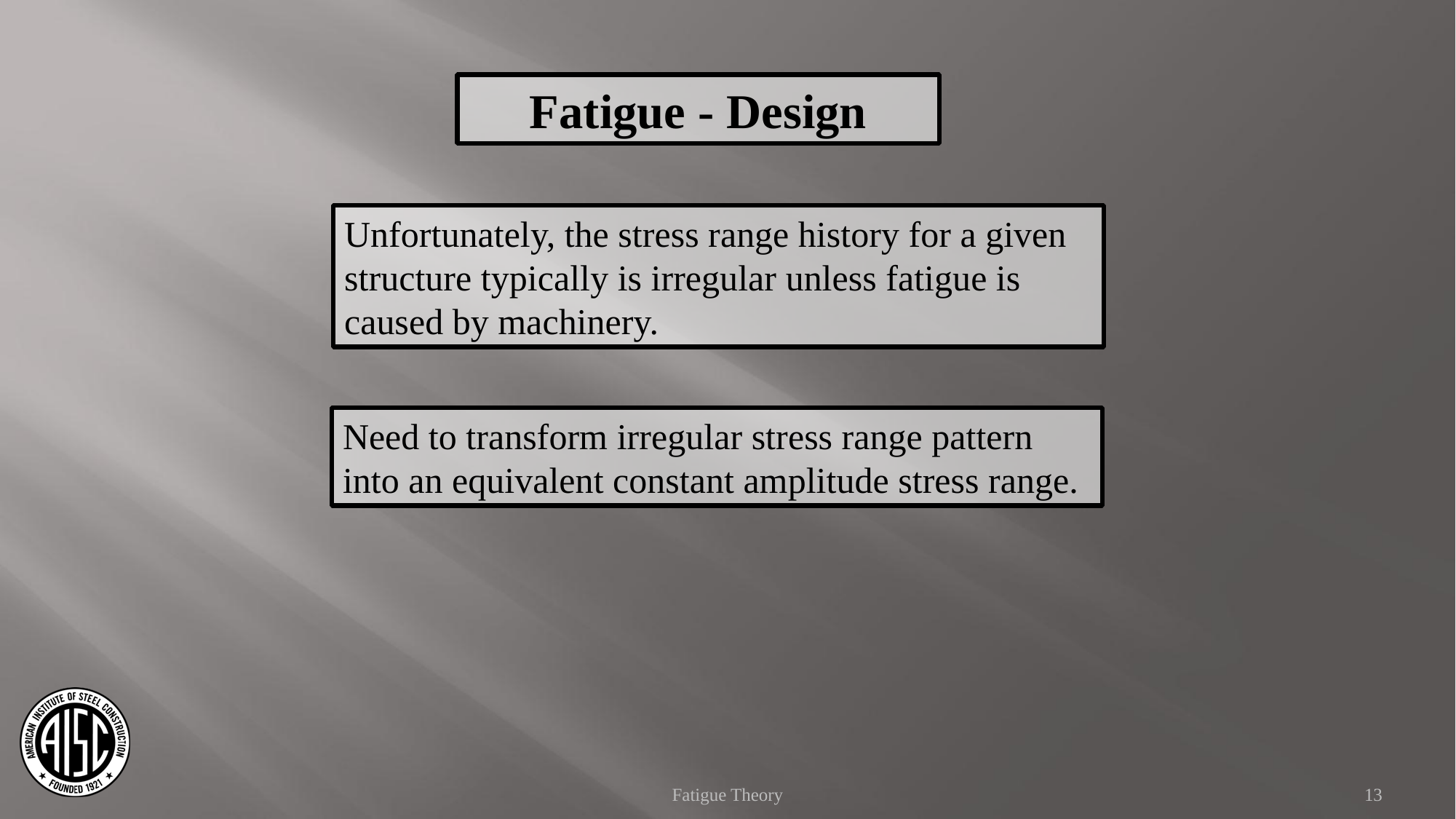

Fatigue - Design
Unfortunately, the stress range history for a given structure typically is irregular unless fatigue is caused by machinery.
Need to transform irregular stress range pattern into an equivalent constant amplitude stress range.
Fatigue Theory
13